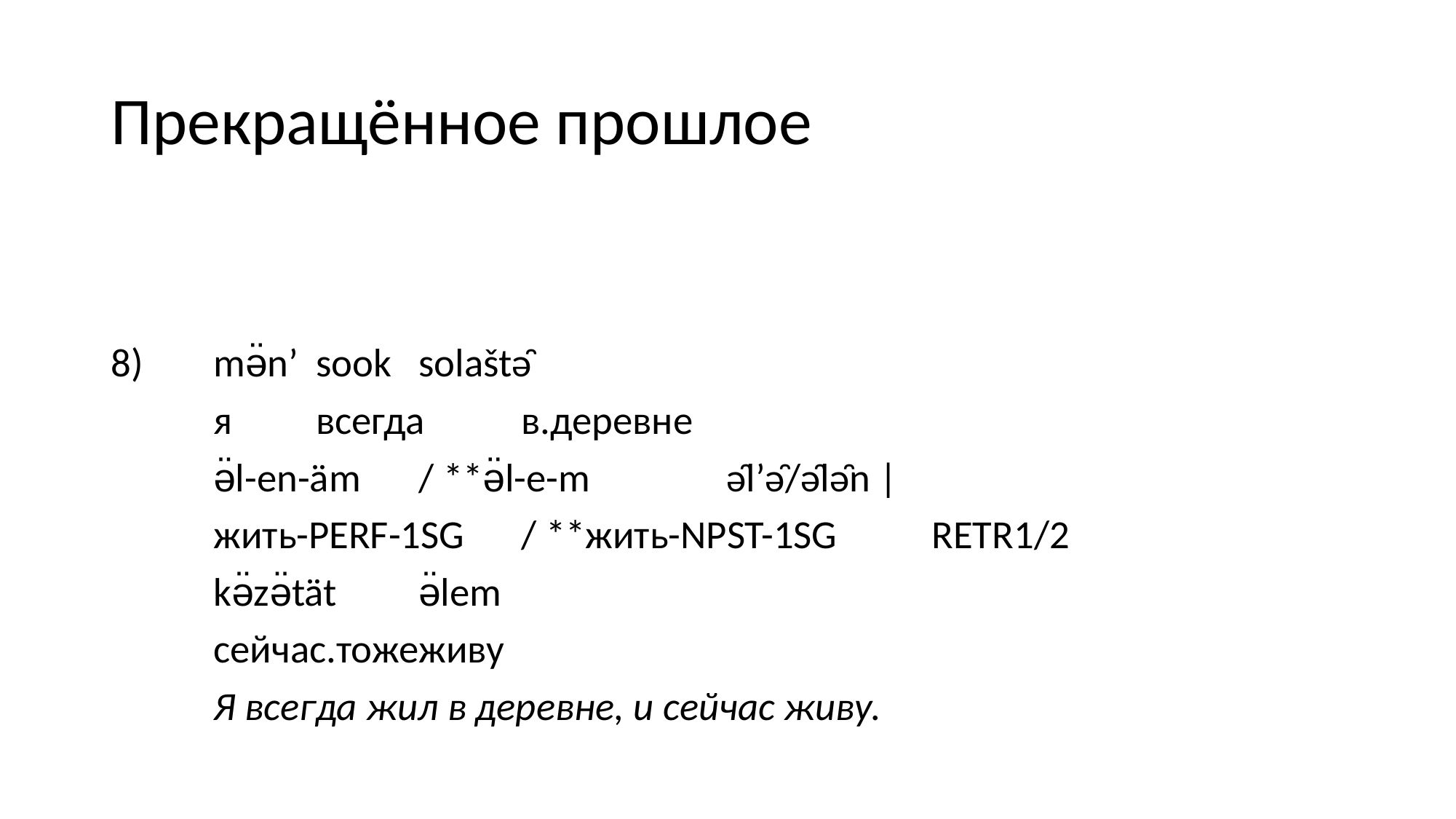

# Прекращённое прошлое

8)	mə̈n’	sook		solaštə̑
	я	всегда	в.деревне
	ə̈l-en-äm 		/ **ə̈l-e-m			ə̑l’ə̑/ə̑lə̑n |
	жить-PERF-1SG	/ **жить-NPST-1SG	RETR1/2
	kə̈zə̈tät		ə̈lem
	сейчас.тоже	живу
	Я всегда жил в деревне, и сейчас живу.